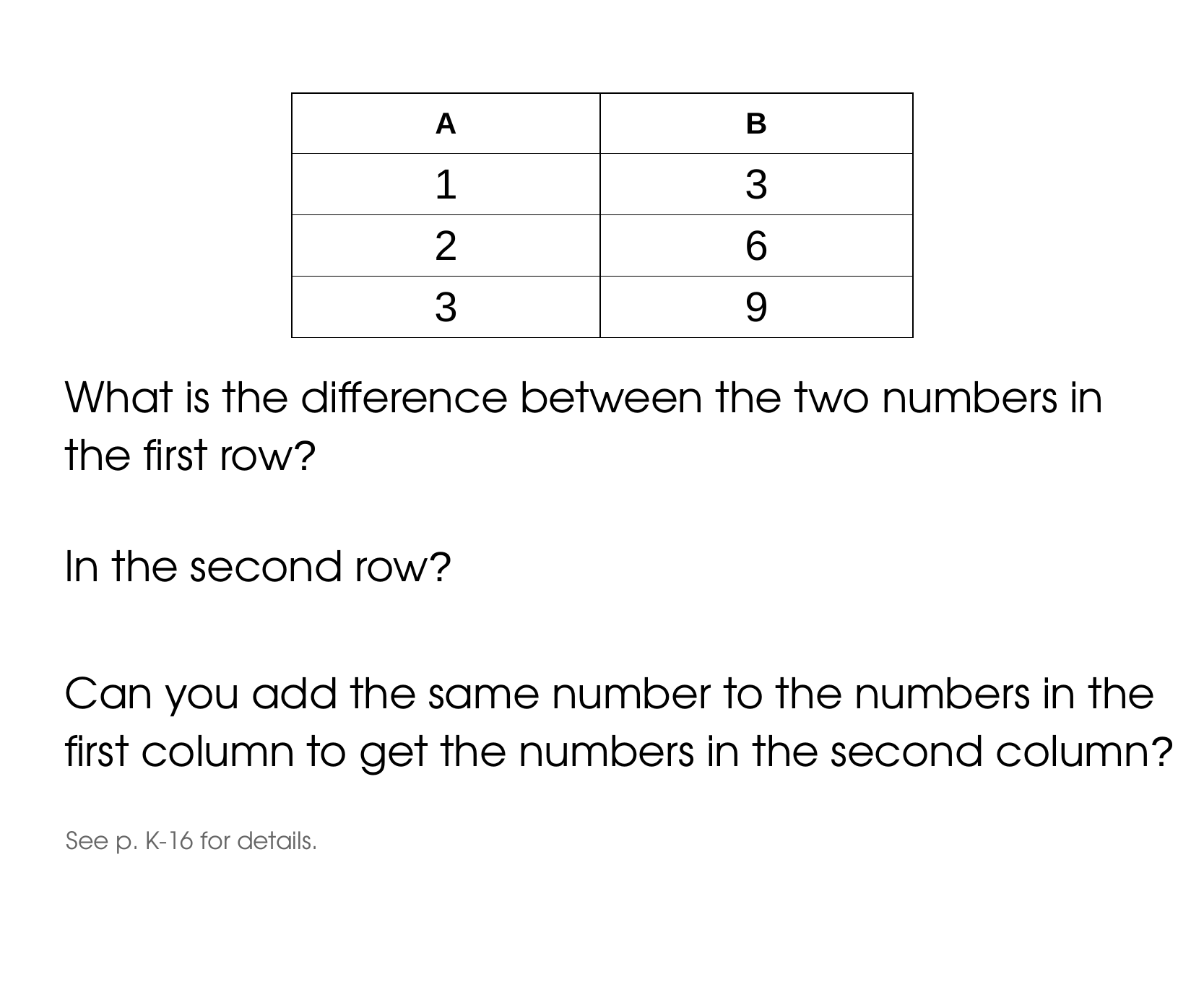

| A | B |
| --- | --- |
| 1 | 3 |
| 2 | 6 |
| 3 | 9 |
What is the difference between the two numbers in the first row?
In the second row?
Can you add the same number to the numbers in the first column to get the numbers in the second column?
See p. K-16 for details.